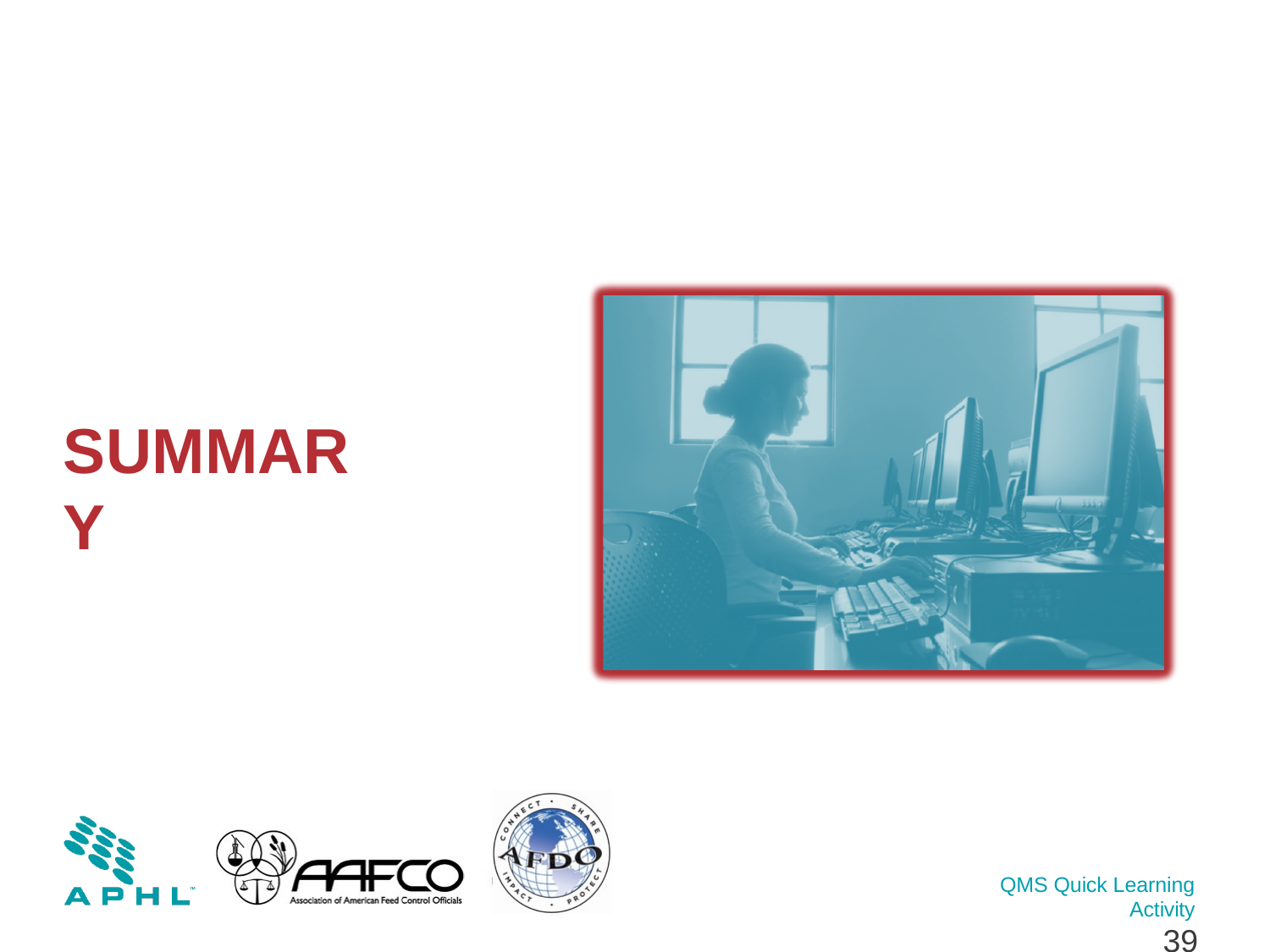

# SUMMARY

QMS Quick Learning Activity
39